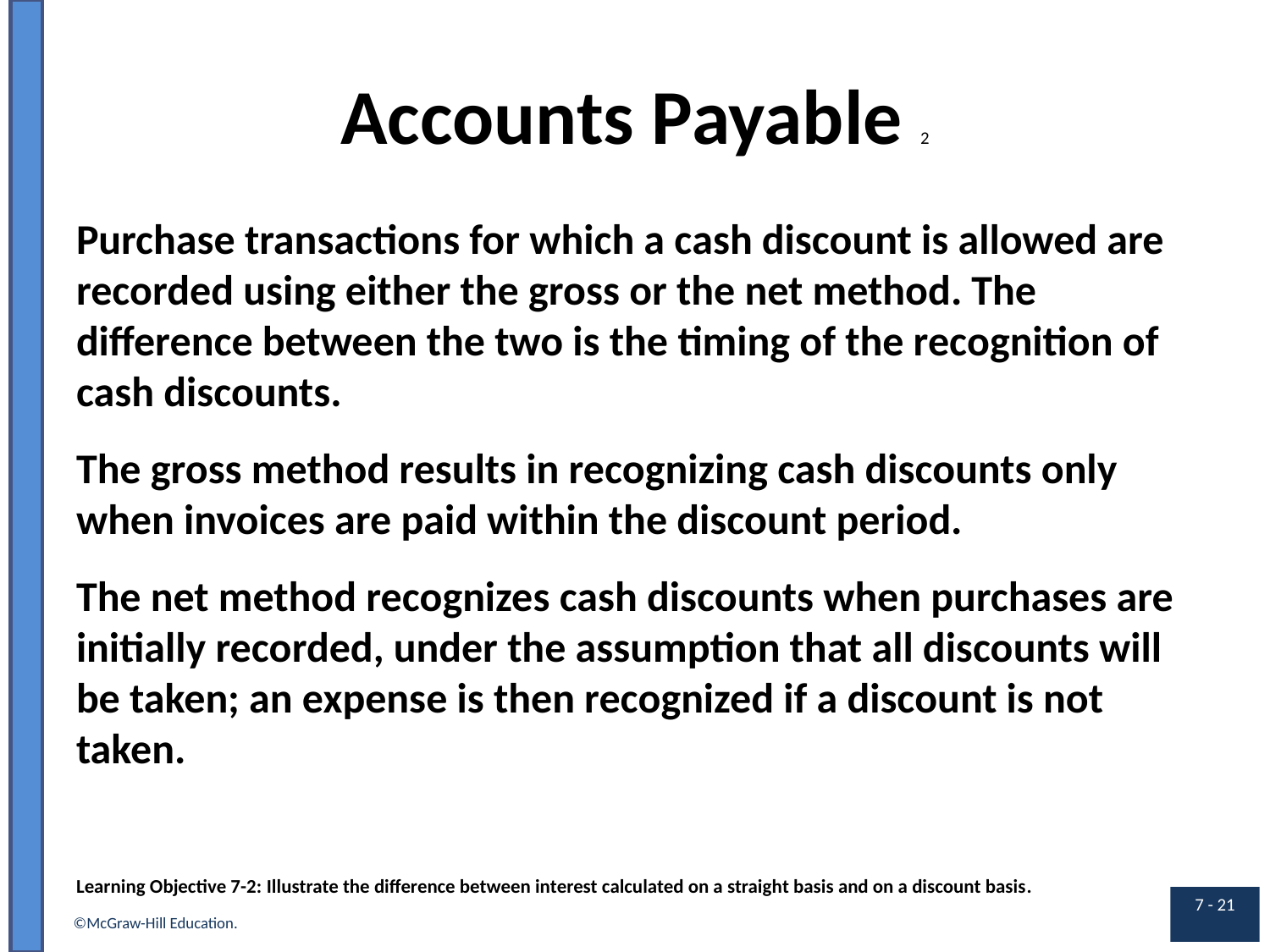

# Accounts Payable 2
Purchase transactions for which a cash discount is allowed are recorded using either the gross or the net method. The difference between the two is the timing of the recognition of cash discounts.
The gross method results in recognizing cash discounts only when invoices are paid within the discount period.
The net method recognizes cash discounts when purchases are initially recorded, under the assumption that all discounts will be taken; an expense is then recognized if a discount is not taken.
Learning Objective 7-2: Illustrate the difference between interest calculated on a straight basis and on a discount basis.